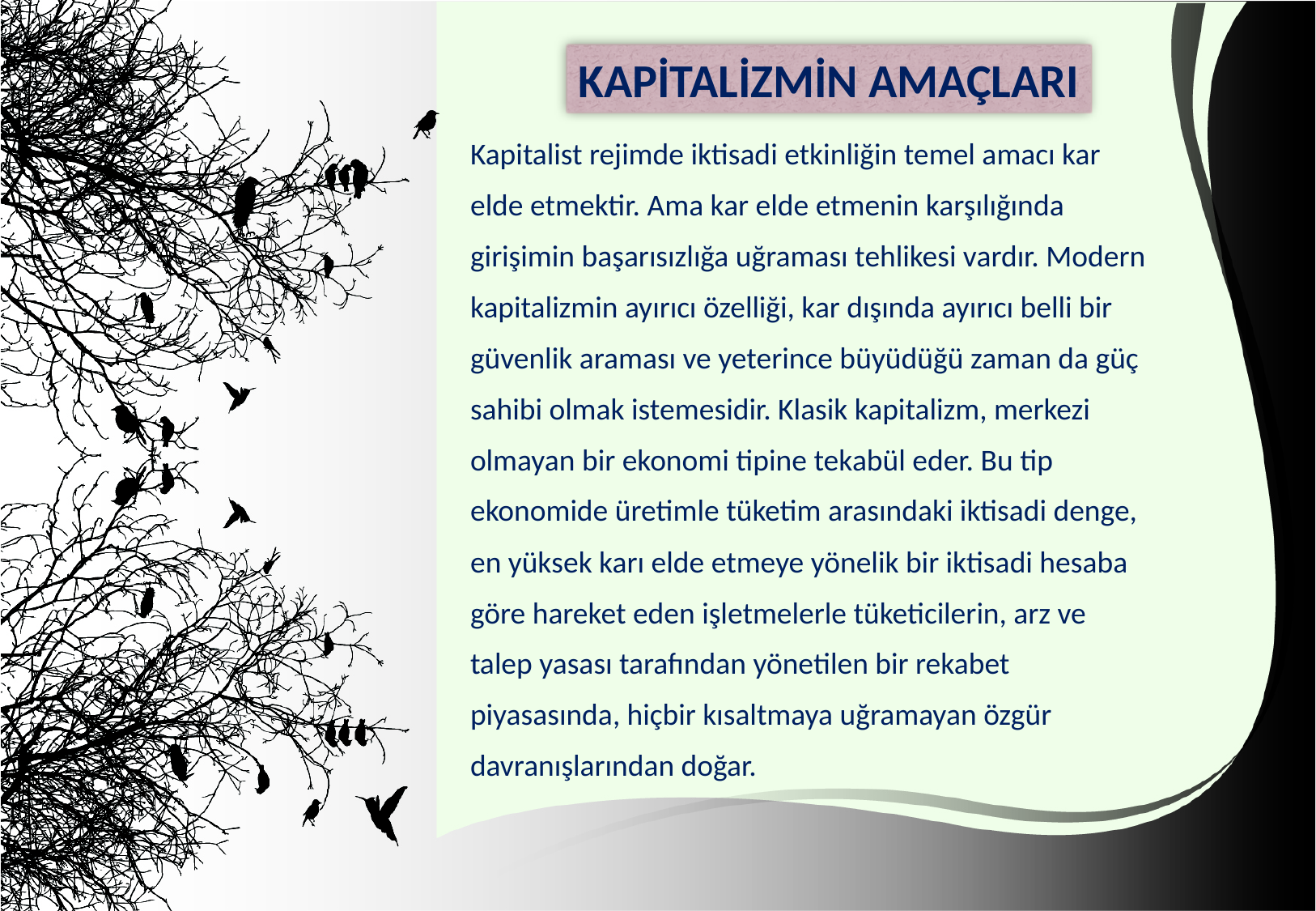

KAPİTALİZMİN AMAÇLARI
Kapitalist rejimde iktisadi etkinliğin temel amacı kar elde etmektir. Ama kar elde etmenin karşılığında girişimin başarısızlığa uğraması tehlikesi vardır. Modern kapitalizmin ayırıcı özelliği, kar dışında ayırıcı belli bir güvenlik araması ve yeterince büyüdüğü zaman da güç sahibi olmak istemesidir. Klasik kapitalizm, merkezi olmayan bir ekonomi tipine tekabül eder. Bu tip ekonomide üretimle tüketim arasındaki iktisadi denge, en yüksek karı elde etmeye yönelik bir iktisadi hesaba göre hareket eden işletmelerle tüketicilerin, arz ve talep yasası tarafından yönetilen bir rekabet piyasasında, hiçbir kısaltmaya uğramayan özgür davranışlarından doğar.